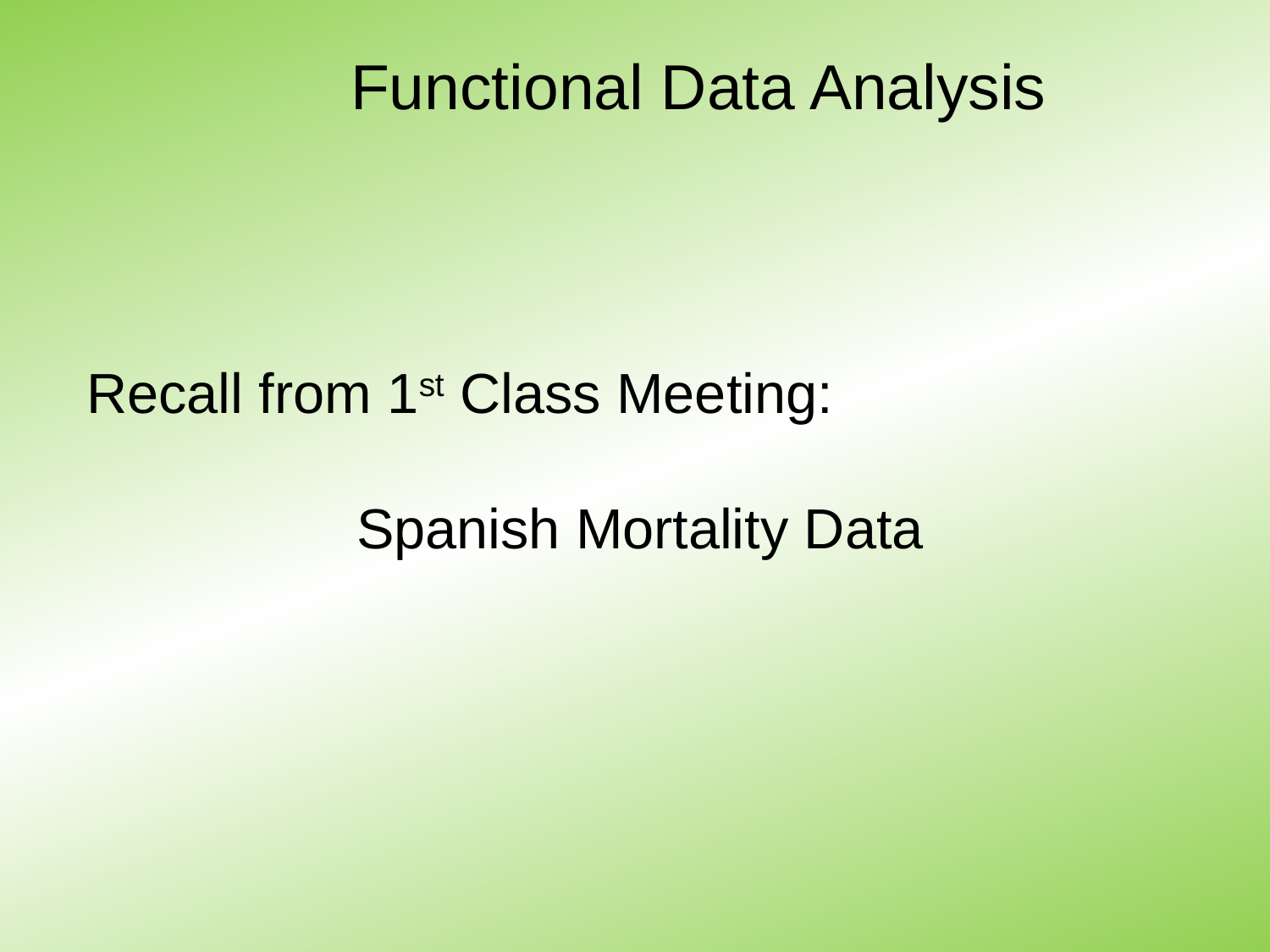

# Functional Data Analysis

Recall from 1st Class Meeting:

Spanish Mortality Data